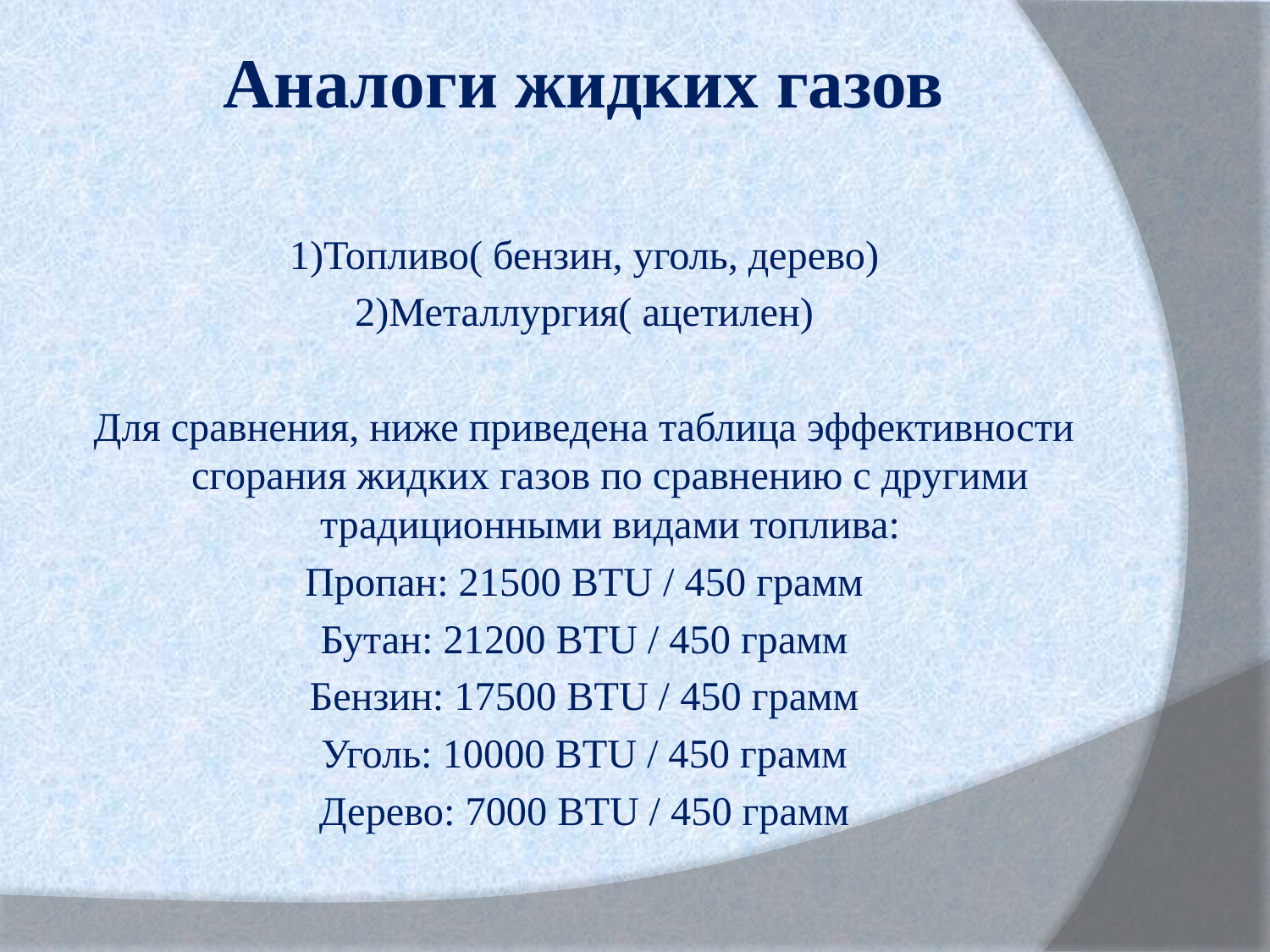

# Аналоги жидких газов
1)Топливо( бензин, уголь, дерево)
2)Металлургия( ацетилен)

Для сравнения, ниже приведена таблица эффективности сгорания жидких газов по сравнению с другими традиционными видами топлива:
Пропан: 21500 BTU / 450 грамм
Бутан: 21200 BTU / 450 грамм
Бензин: 17500 BTU / 450 грамм
Уголь: 10000 BTU / 450 грамм
Дерево: 7000 BTU / 450 грамм